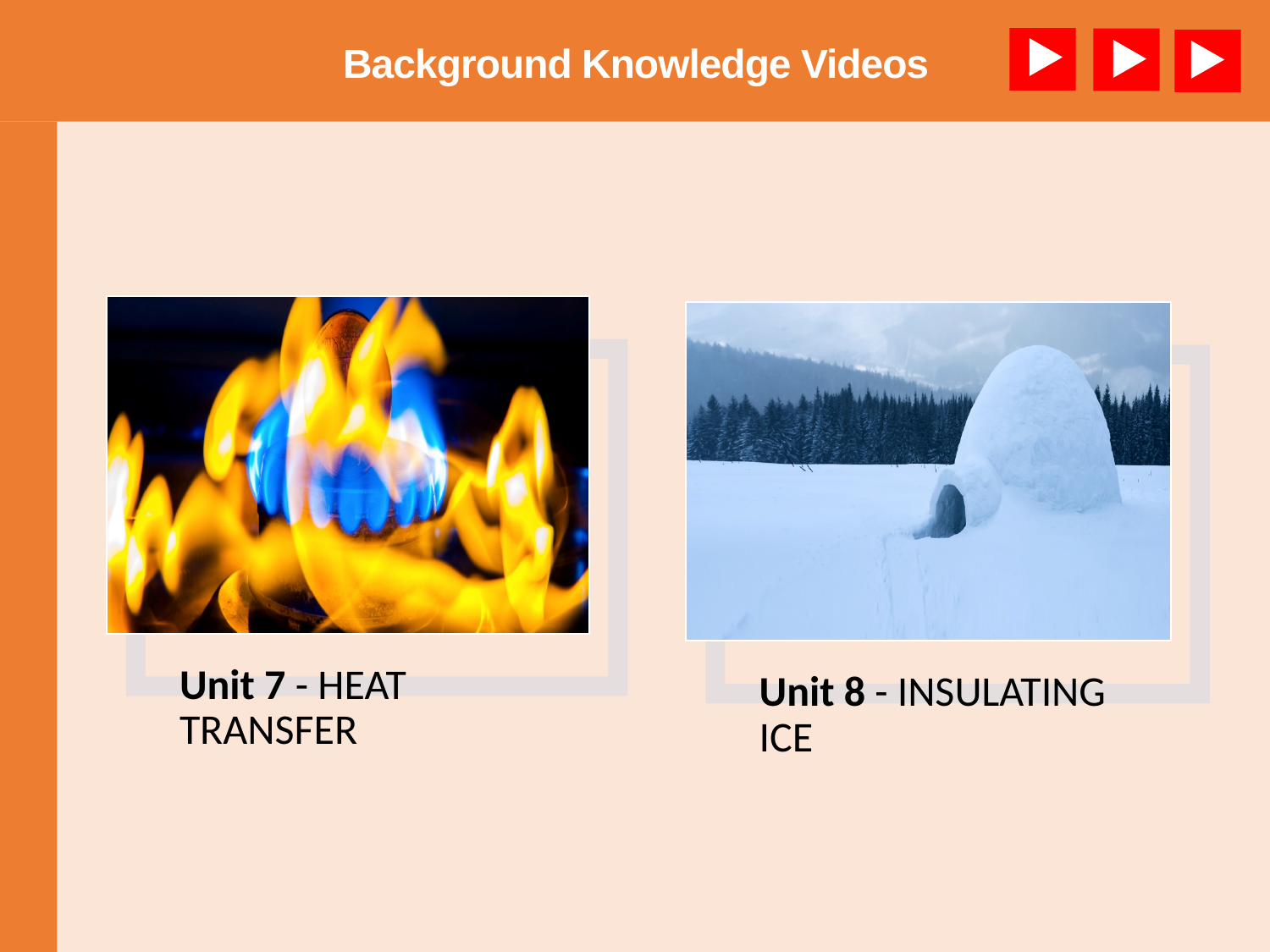

Background Knowledge Videos

Unit 7 - HEAT TRANSFER

Unit 8 - INSULATING ICE